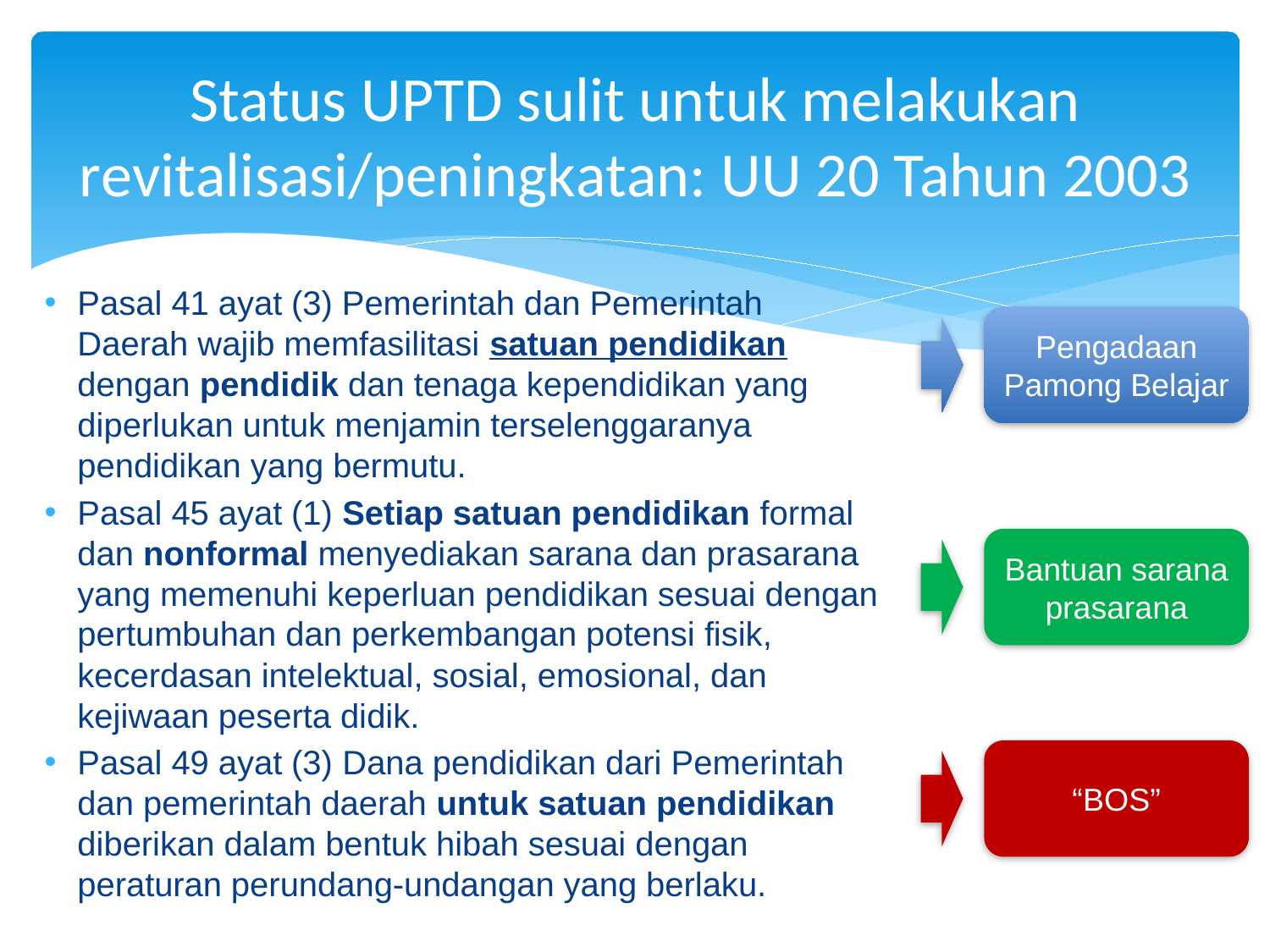

# Status UPTD sulit untuk melakukan revitalisasi/peningkatan: UU 20 Tahun 2003
Pasal 41 ayat (3) Pemerintah dan Pemerintah Daerah wajib memfasilitasi satuan pendidikan dengan pendidik dan tenaga kependidikan yang diperlukan untuk menjamin terselenggaranya pendidikan yang bermutu.
Pasal 45 ayat (1) Setiap satuan pendidikan formal dan nonformal menyediakan sarana dan prasarana yang memenuhi keperluan pendidikan sesuai dengan pertumbuhan dan perkembangan potensi fisik, kecerdasan intelektual, sosial, emosional, dan kejiwaan peserta didik.
Pasal 49 ayat (3) Dana pendidikan dari Pemerintah dan pemerintah daerah untuk satuan pendidikan diberikan dalam bentuk hibah sesuai dengan peraturan perundang-undangan yang berlaku.
Pengadaan Pamong Belajar

Bantuan sarana prasarana

“BOS”